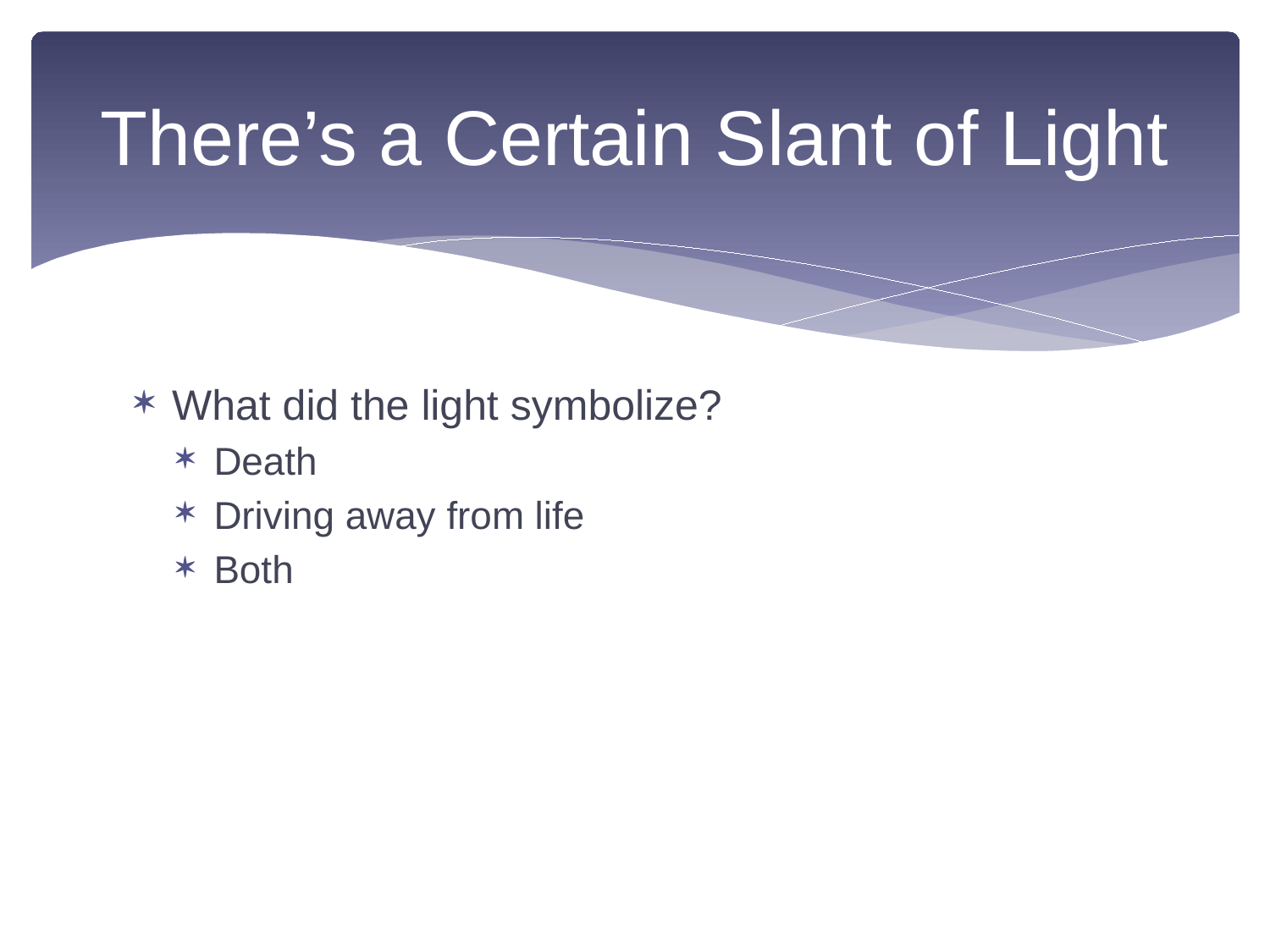

# There’s a Certain Slant of Light
What did the light symbolize?
Death
Driving away from life
Both